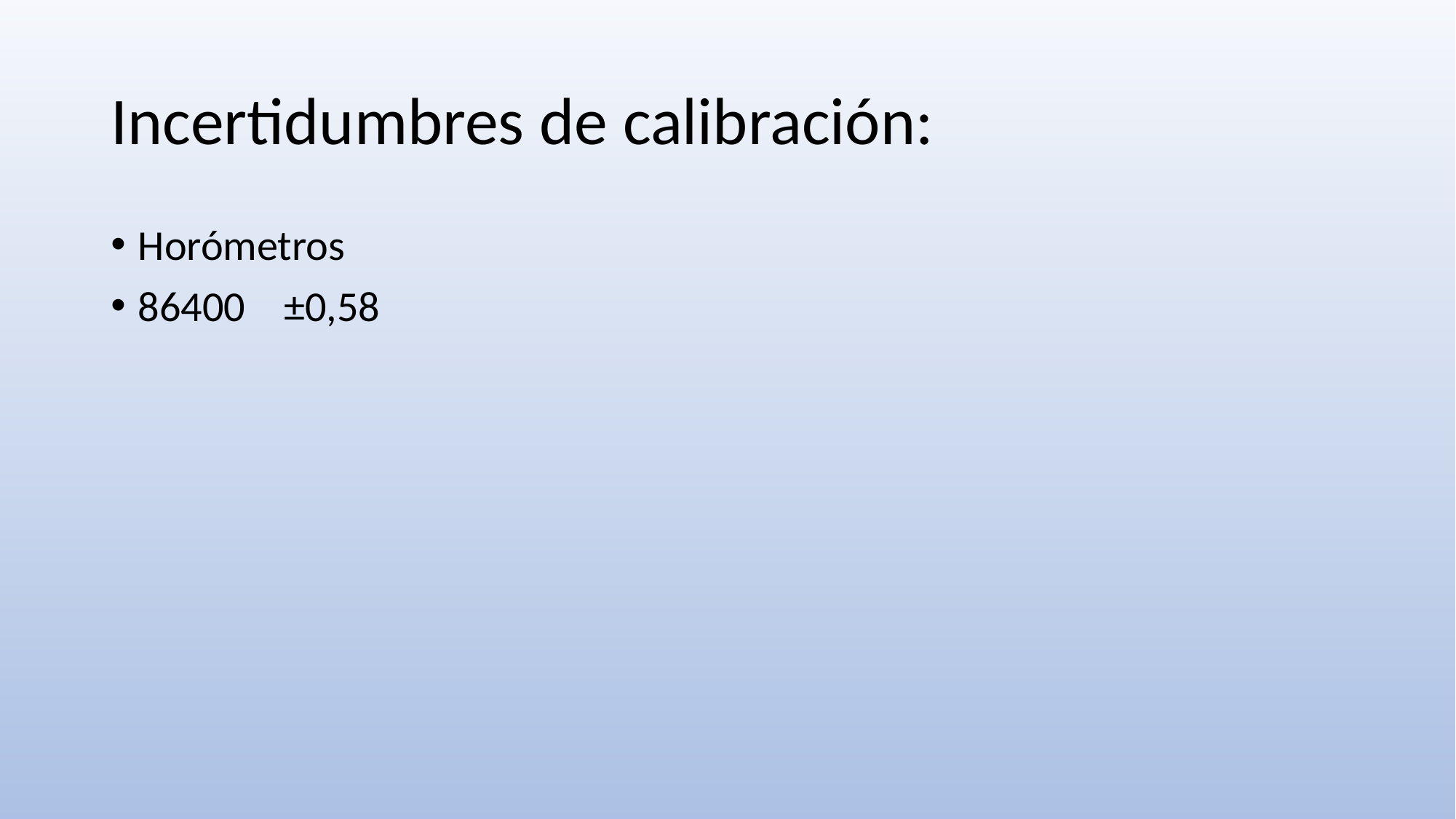

# Incertidumbres de calibración:
Horómetros
86400    ±0,58